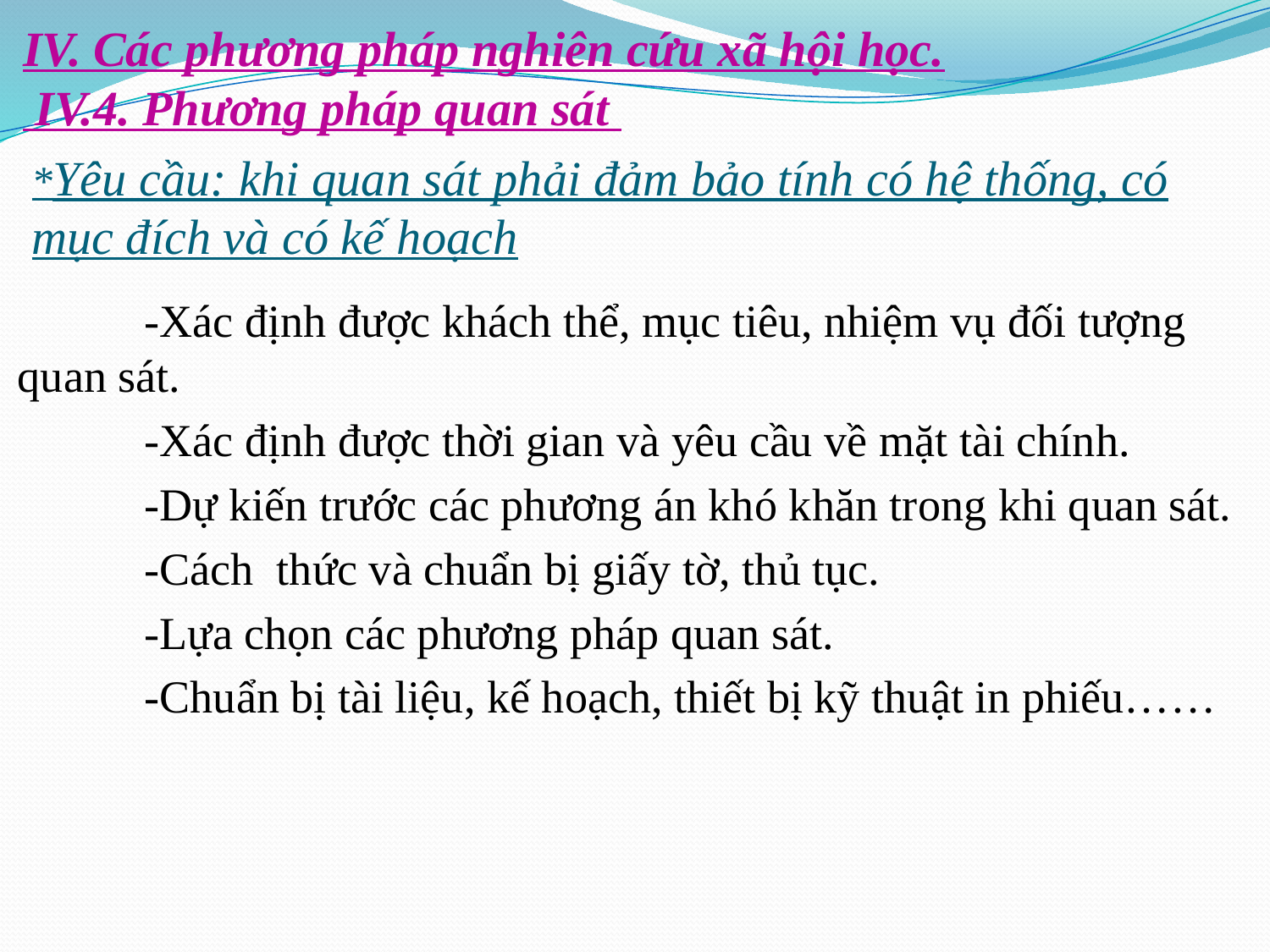

IV. Các phương pháp nghiên cứu xã hội học.
 IV.4. Phương pháp quan sát
# *Yêu cầu: khi quan sát phải đảm bảo tính có hệ thống, có mục đích và có kế hoạch
	-Xác định được khách thể, mục tiêu, nhiệm vụ đối tượng quan sát.
	-Xác định được thời gian và yêu cầu về mặt tài chính.
	-Dự kiến trước các phương án khó khăn trong khi quan sát.
	-Cách  thức và chuẩn bị giấy tờ, thủ tục.
	-Lựa chọn các phương pháp quan sát.
	-Chuẩn bị tài liệu, kế hoạch, thiết bị kỹ thuật in phiếu……